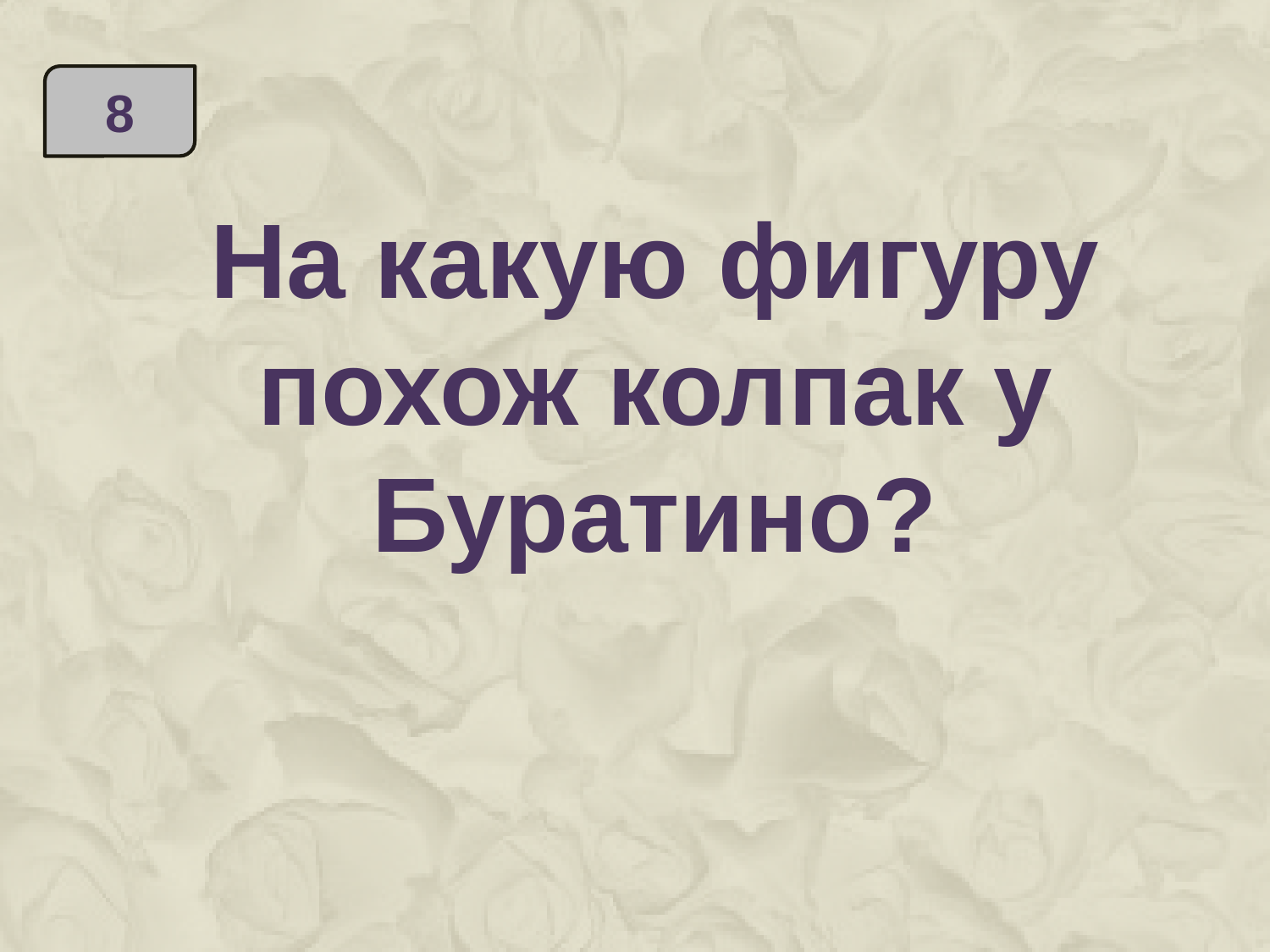

8
На какую фигуру похож колпак у Буратино?